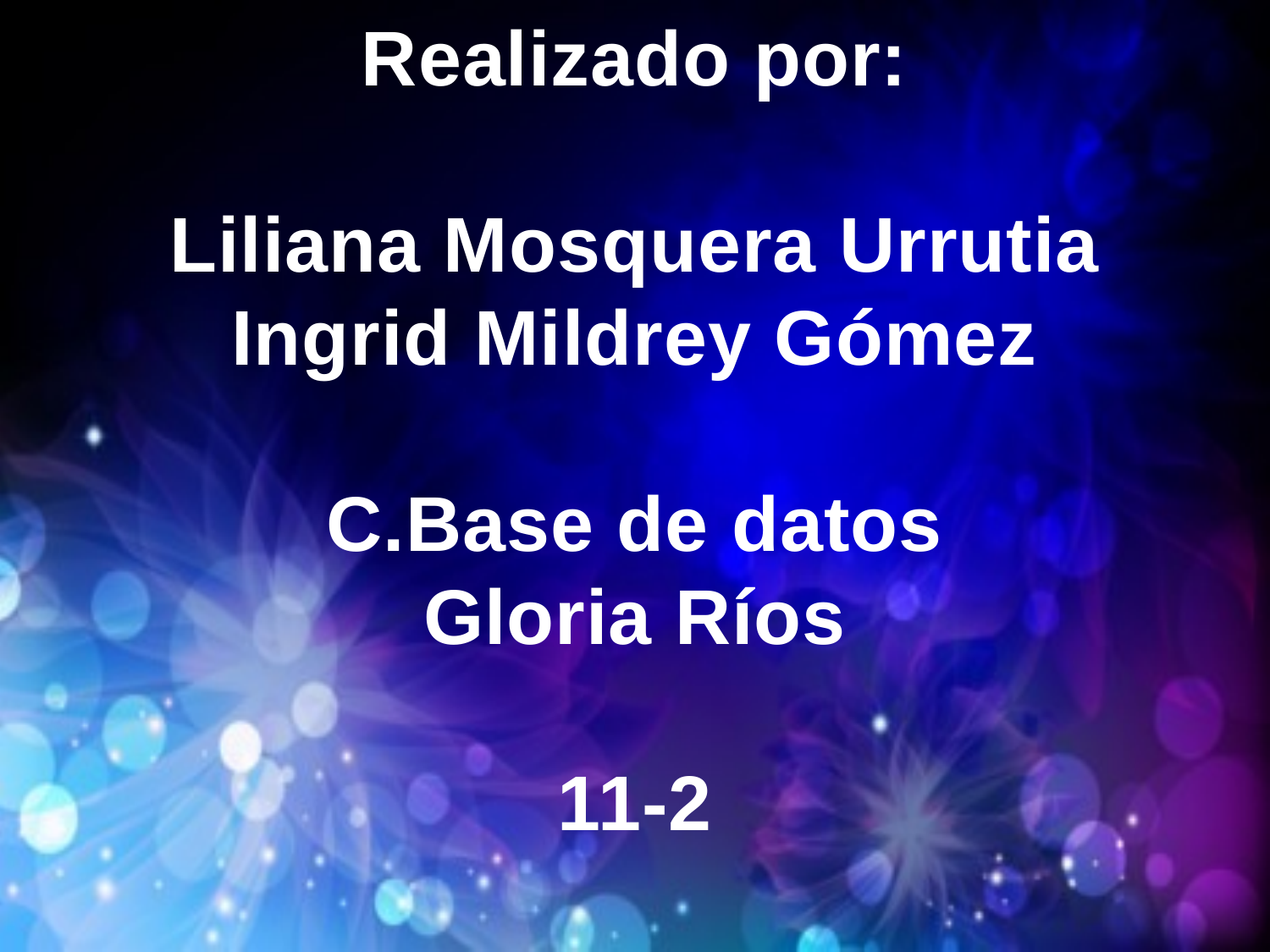

Realizado por:

Liliana Mosquera Urrutia
Ingrid Mildrey Gómez

C.Base de datos
Gloria Ríos

11-2